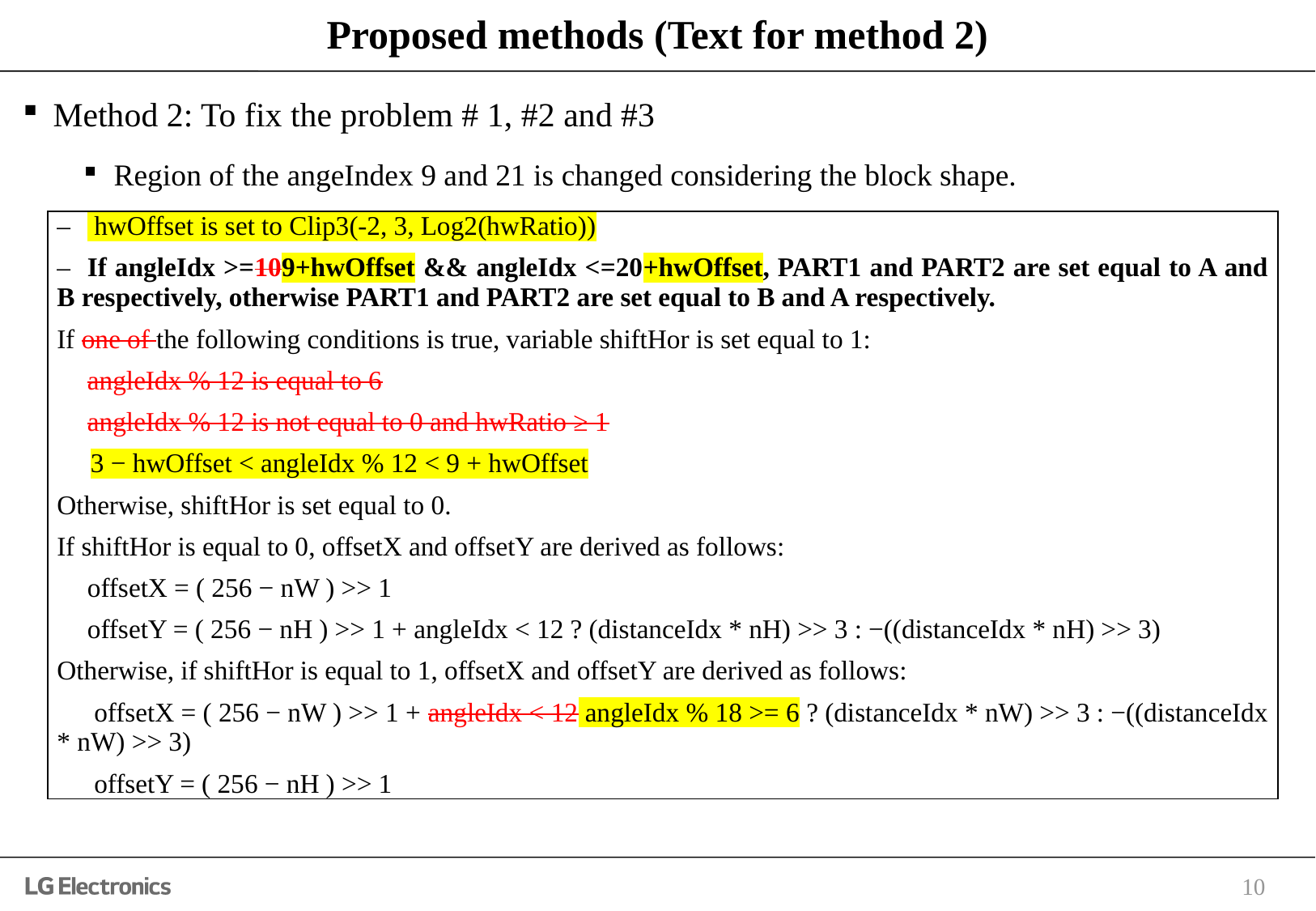

# Proposed methods (Text for method 2)
Method 2: To fix the problem # 1, #2 and #3
Region of the angeIndex 9 and 21 is changed considering the block shape.
| – hwOffset is set to Clip3(-2, 3, Log2(hwRatio)) – If angleIdx >=109+hwOffset && angleIdx <=20+hwOffset, PART1 and PART2 are set equal to A and B respectively, otherwise PART1 and PART2 are set equal to B and A respectively. If one of the following conditions is true, variable shiftHor is set equal to 1: angleIdx % 12 is equal to 6 angleIdx % 12 is not equal to 0 and hwRatio ≥ 1 3 − hwOffset < angleIdx % 12 < 9 + hwOffset Otherwise, shiftHor is set equal to 0. If shiftHor is equal to 0, offsetX and offsetY are derived as follows: offsetX = ( 256 − nW ) >> 1 offsetY = ( 256 − nH ) >> 1 + angleIdx < 12 ? (distanceIdx \* nH) >> 3 : −((distanceIdx \* nH) >> 3) Otherwise, if shiftHor is equal to 1, offsetX and offsetY are derived as follows: offsetX = ( 256 − nW ) >> 1 + angleIdx < 12 angleIdx % 18 >= 6 ? (distanceIdx \* nW) >> 3 : −((distanceIdx \* nW) >> 3) offsetY = ( 256 − nH ) >> 1 |
| --- |
10